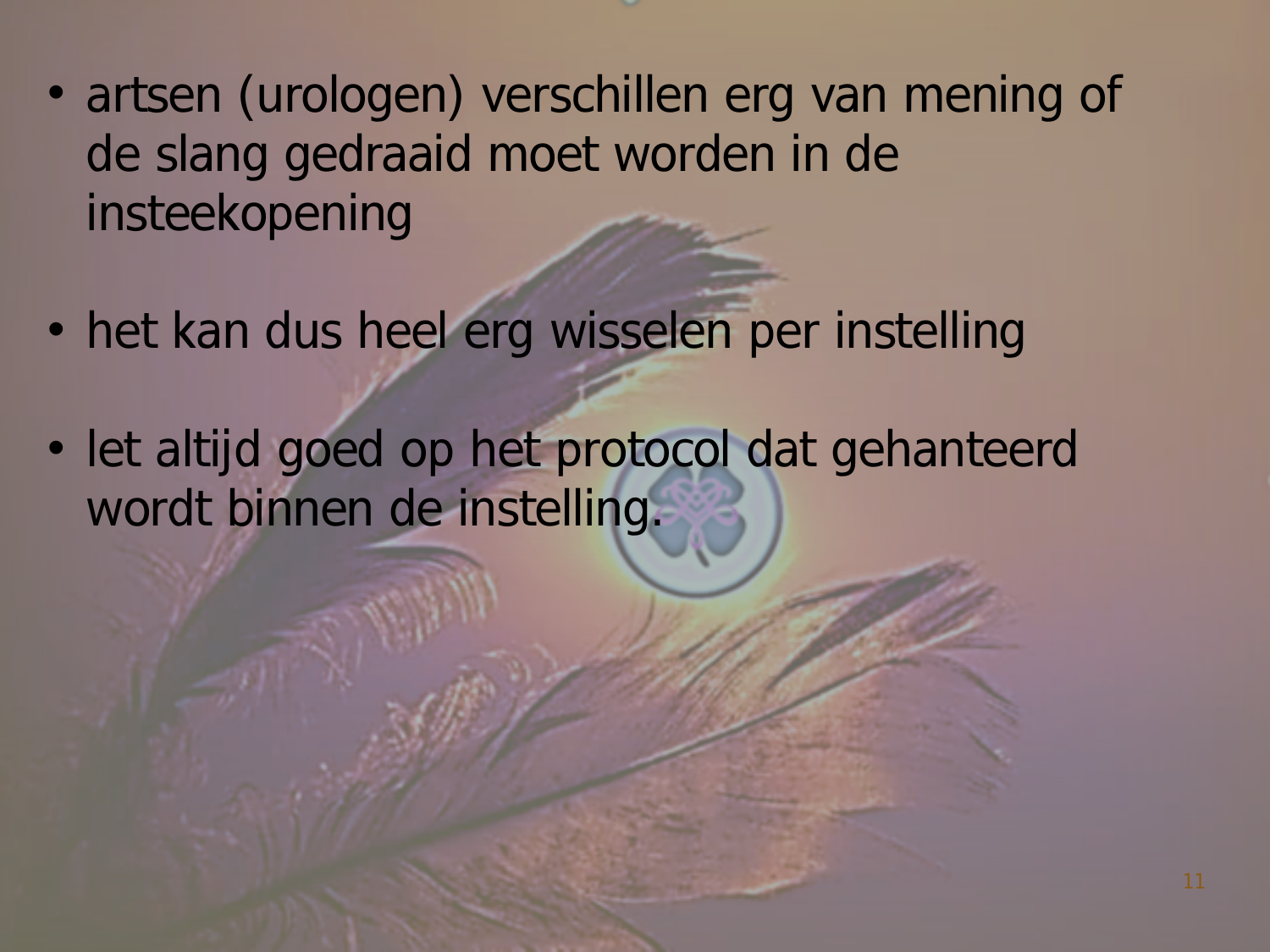

artsen (urologen) verschillen erg van mening of de slang gedraaid moet worden in de insteekopening

het kan dus heel erg wisselen per instelling

let altijd goed op het protocol dat gehanteerd wordt binnen de instelling.
11